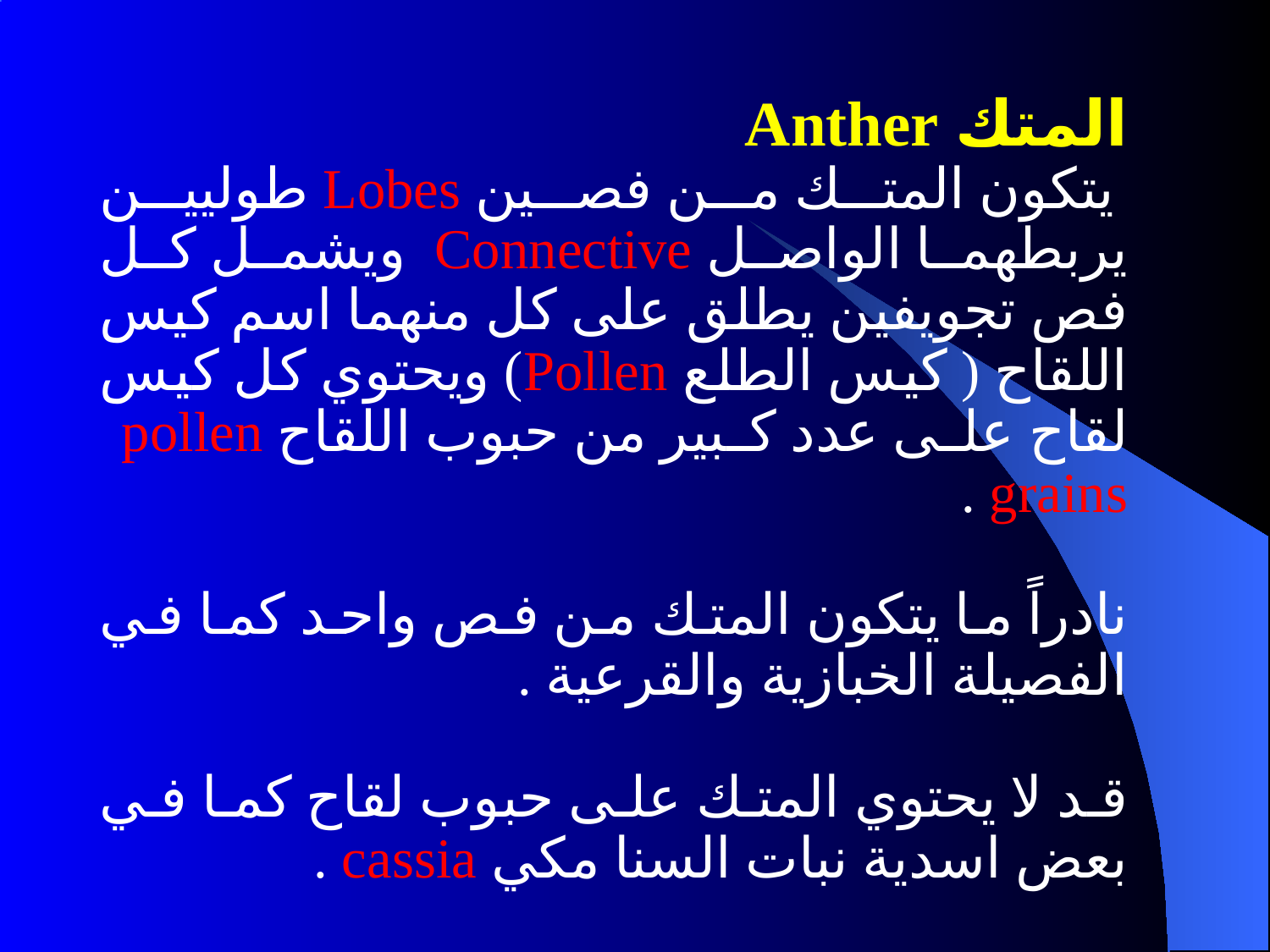

المتك Anther
 يتكون المتك من فصين Lobes طوليين يربطهما الواصل Connective  ويشمل كل فص تجويفين يطلق على كل منهما اسم كيس اللقاح ( كيس الطلع Pollen) ويحتوي كل كيس لقاح على عدد كبير من حبوب اللقاح pollen grains .

نادراً ما يتكون المتك من فص واحد كما في الفصيلة الخبازية والقرعية .

قد لا يحتوي المتك على حبوب لقاح كما في بعض اسدية نبات السنا مكي cassia .